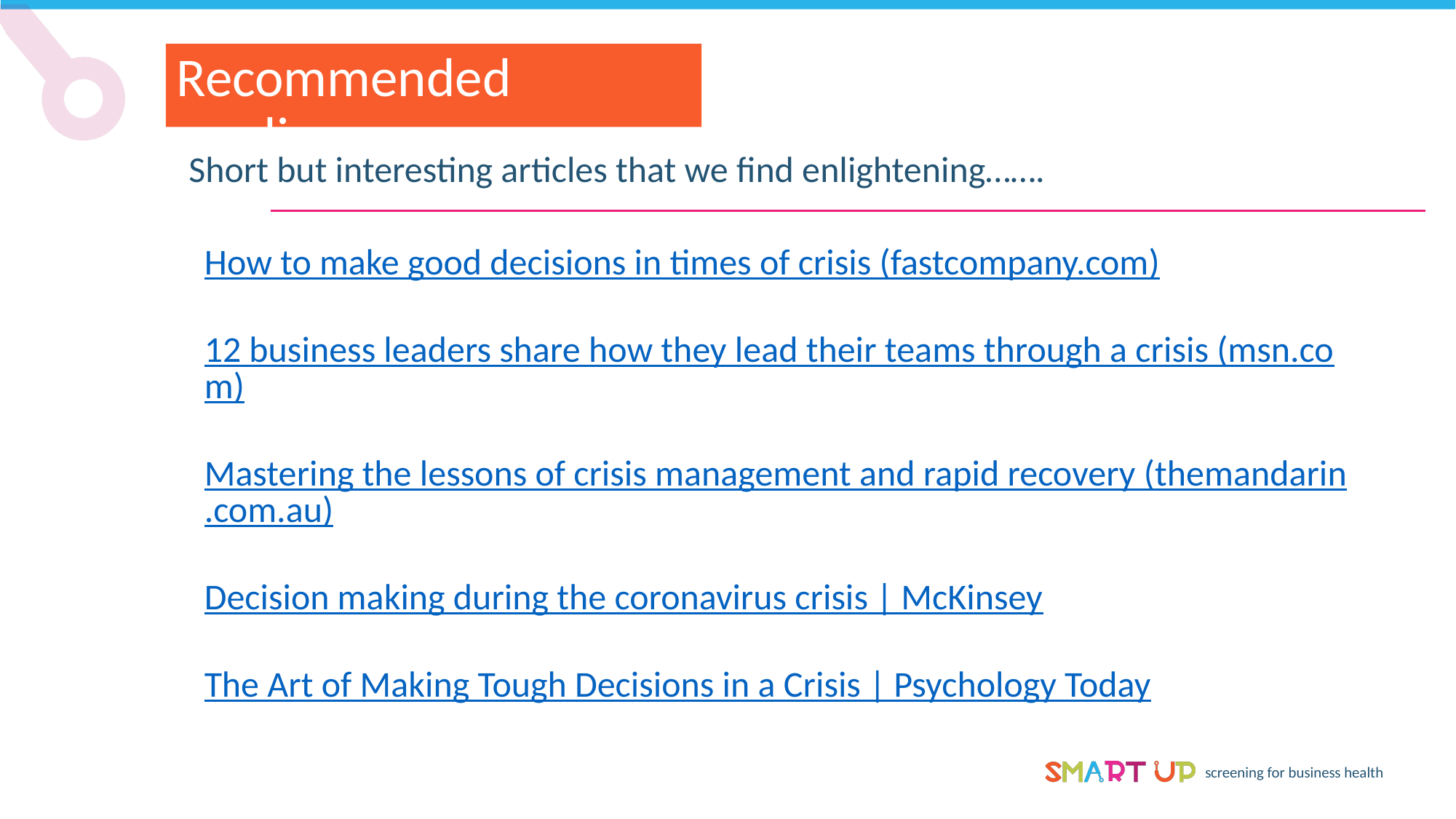

Recommended reading
Short but interesting articles that we find enlightening…….
How to make good decisions in times of crisis (fastcompany.com)

12 business leaders share how they lead their teams through a crisis (msn.com)

Mastering the lessons of crisis management and rapid recovery (themandarin.com.au)

Decision making during the coronavirus crisis | McKinsey

The Art of Making Tough Decisions in a Crisis | Psychology Today